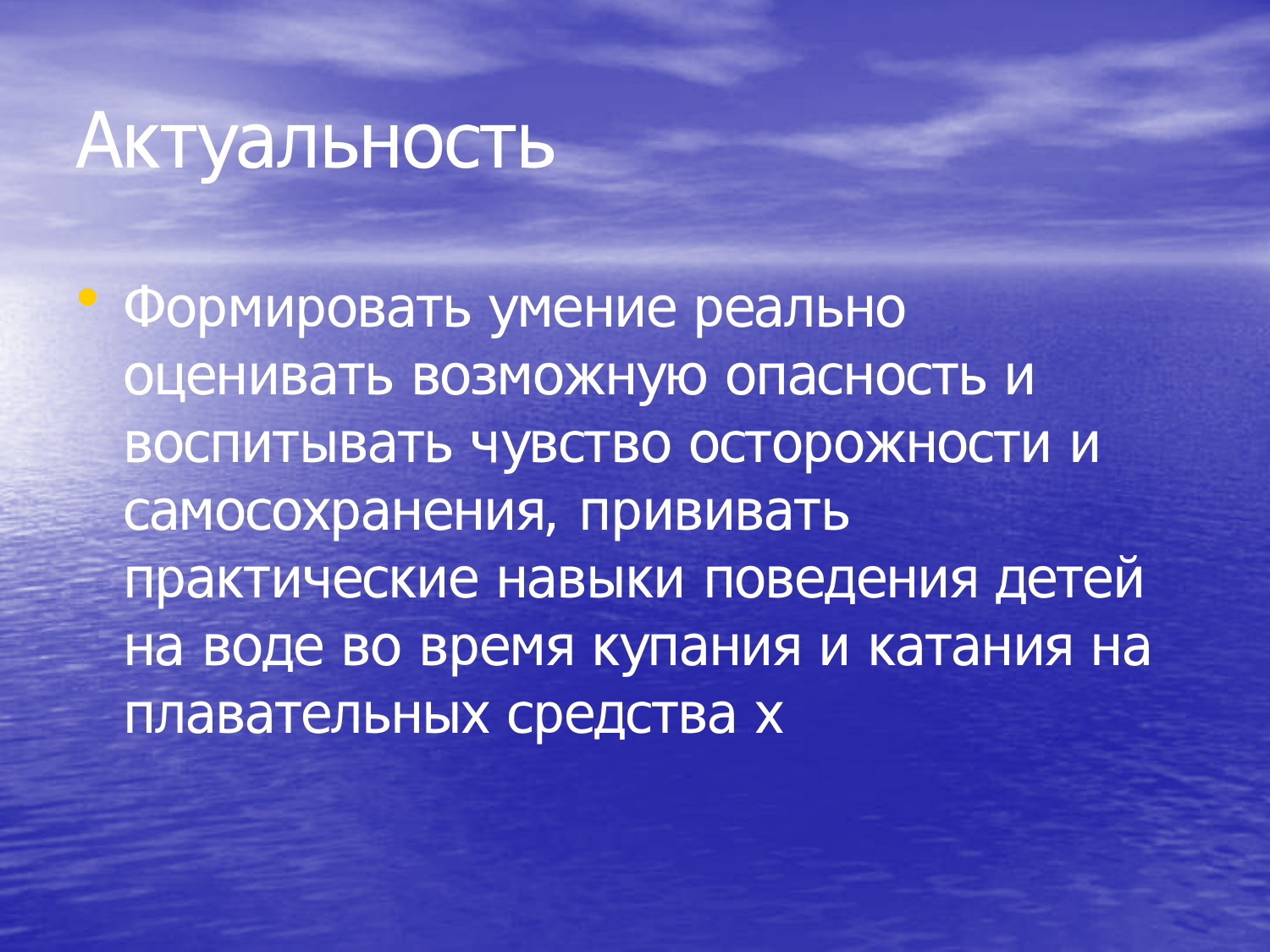

# Актуальность
Формировать умение реально оценивать возможную опасность и воспитывать чувство осторожности и самосохранения, прививать практические навыки поведения детей на воде во время купания и катания на плавательных средства х